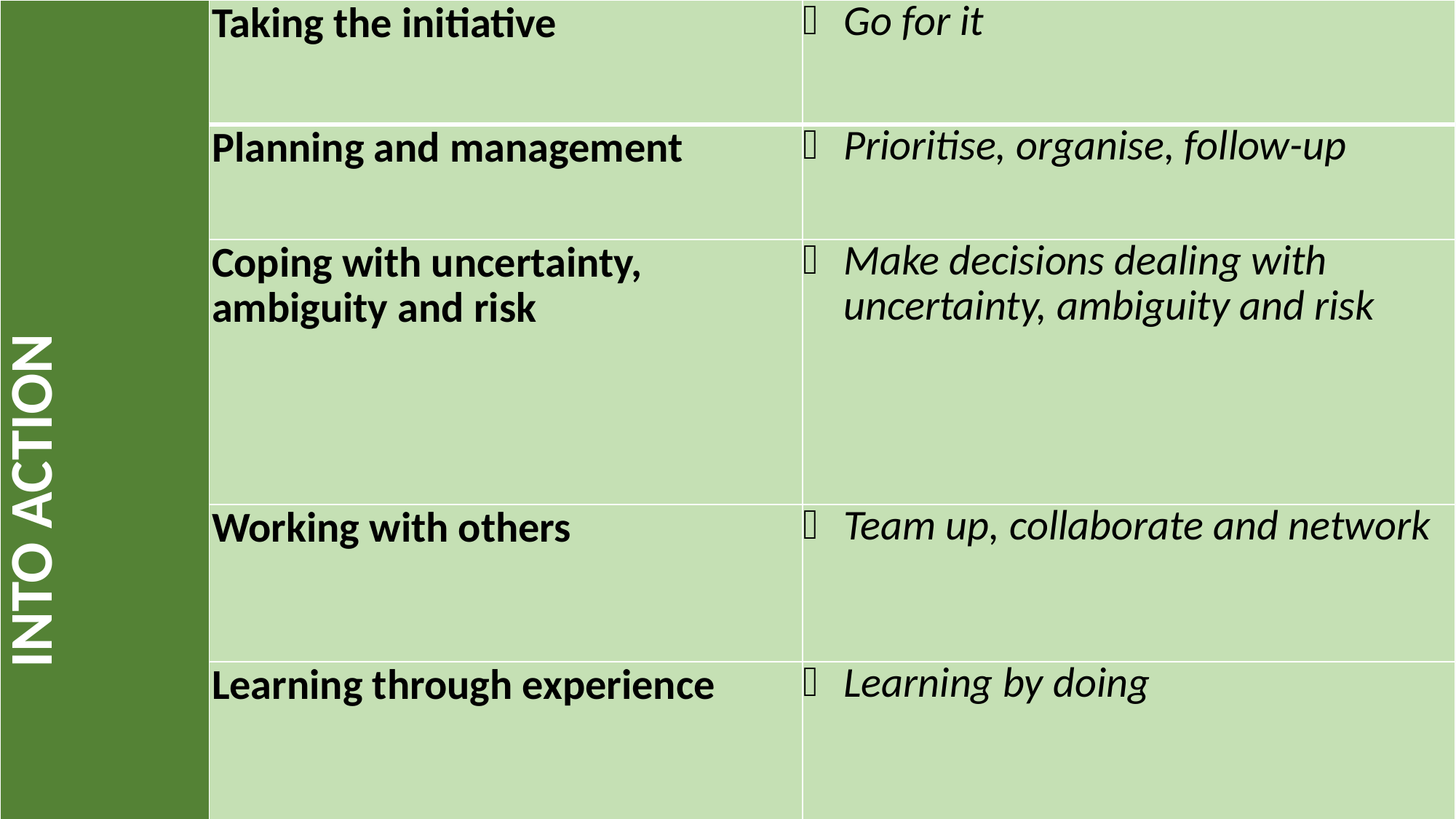

| INTO ACTION | Taking the initiative | Go for it |
| --- | --- | --- |
|  | Planning and management | Prioritise, organise, follow-up |
|  | Coping with uncertainty, ambiguity and risk | Make decisions dealing with uncertainty, ambiguity and risk |
|  | Working with others | Team up, collaborate and network |
|  | Learning through experience | Learning by doing |
#